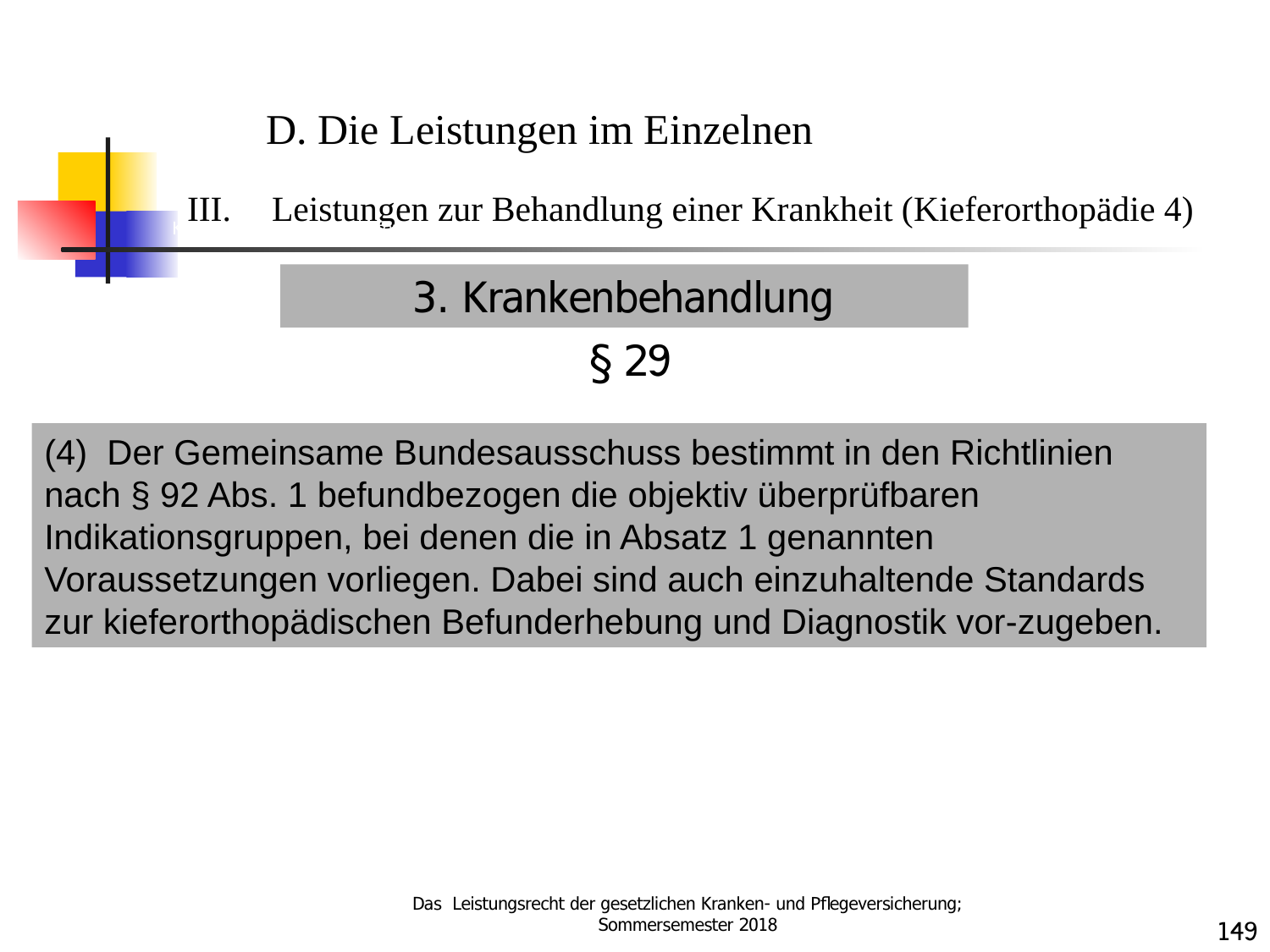

Krankenbehandlung 4 (Kieferorthopädie)
D. Die Leistungen im Einzelnen

Leistungen zur Behandlung einer Krankheit (Kieferorthopädie 4)
3. Krankenbehandlung
§ 29
(4)  Der Gemeinsame Bundesausschuss bestimmt in den Richtlinien nach § 92 Abs. 1 befundbezogen die objektiv überprüfbaren Indikationsgruppen, bei denen die in Absatz 1 genannten Voraussetzungen vorliegen. Dabei sind auch einzuhaltende Standards zur kieferorthopädischen Befunderhebung und Diagnostik vor-zugeben.
Krankheit
Das  Leistungsrecht der gesetzlichen Kranken- und Pflegeversicherung; Sommersemester 2018
149